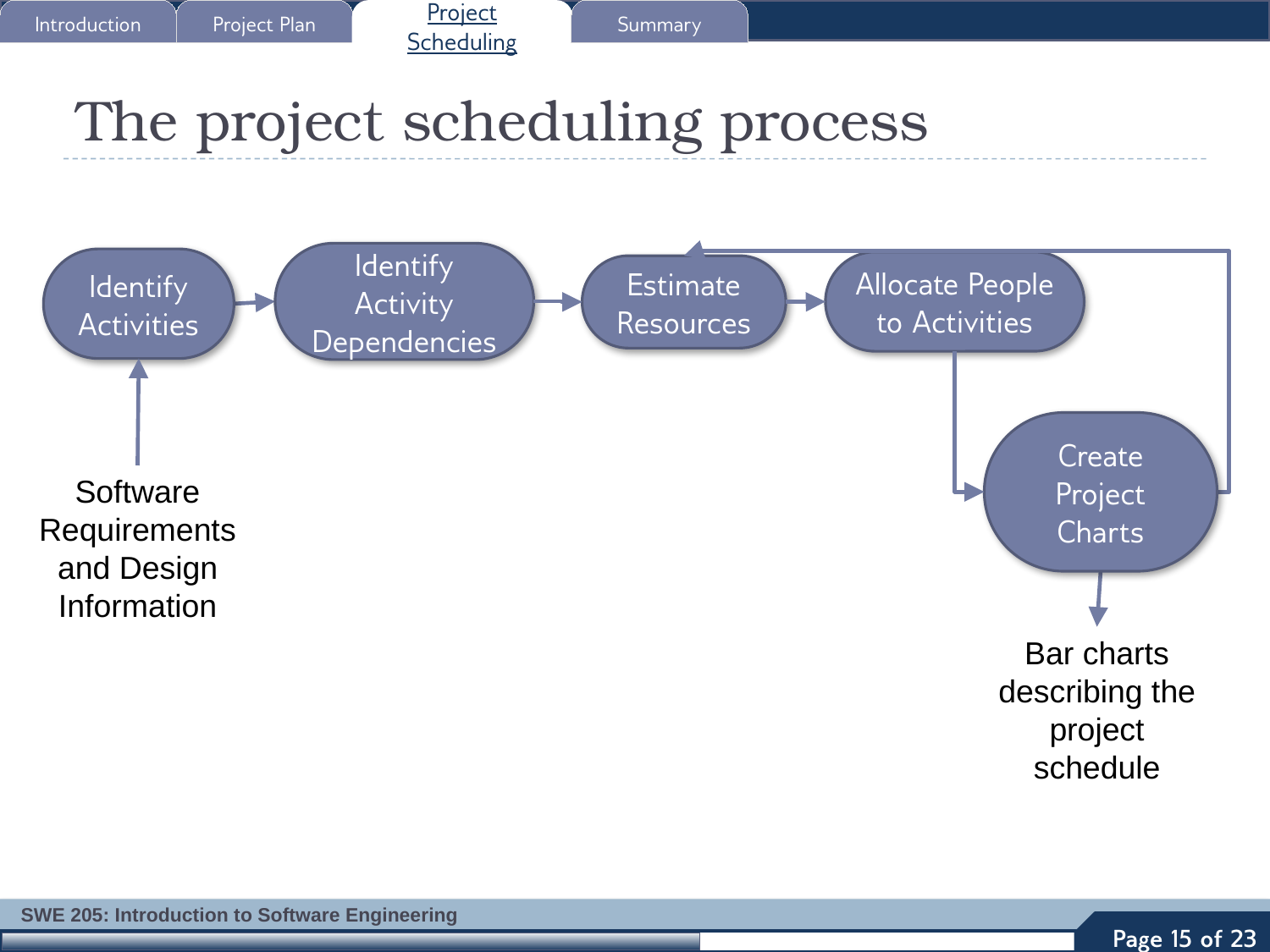

Introduction
Project Plan
Project Scheduling
Summary
# The project scheduling process

Identify Activity Dependencies

Identify Activities

Allocate People to Activities

Estimate Resources

Create Project Charts

Software Requirements and Design Information
Bar charts describing the project schedule
Page 15 of 23